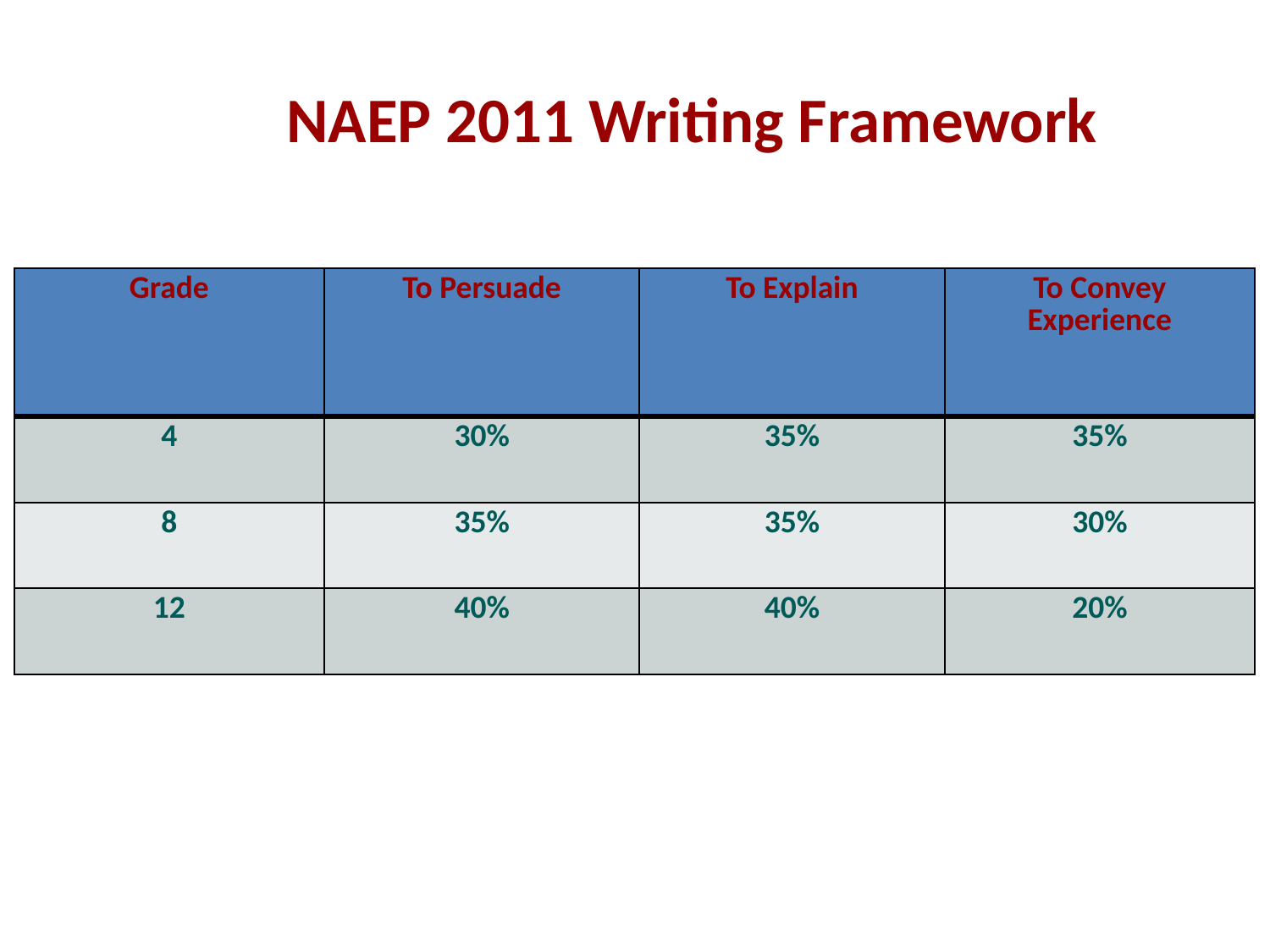

NAEP 2011 Writing Framework
| Grade | To Persuade | To Explain | To Convey Experience |
| --- | --- | --- | --- |
| 4 | 30% | 35% | 35% |
| 8 | 35% | 35% | 30% |
| 12 | 40% | 40% | 20% |